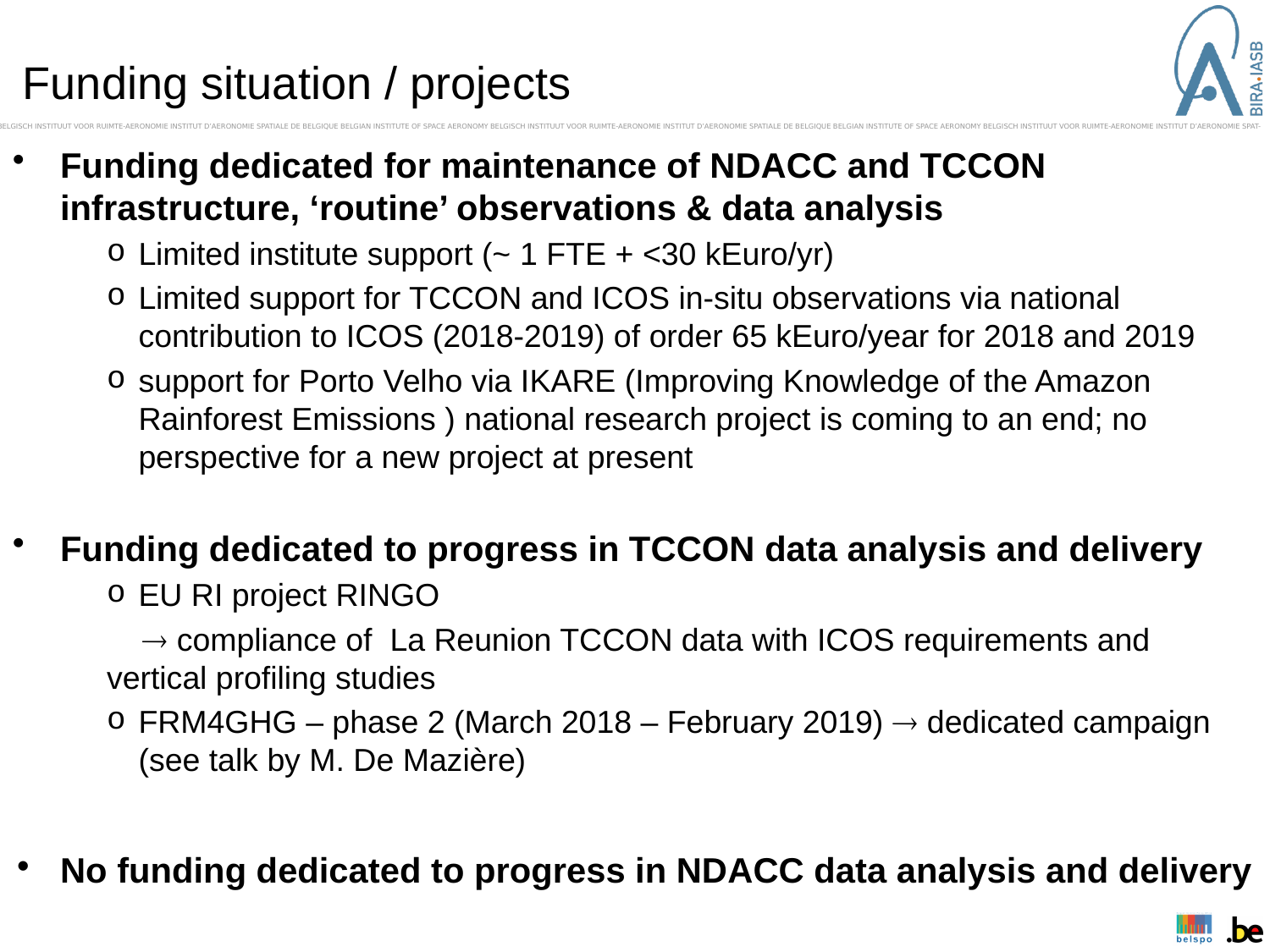

Funding situation / projects
Funding dedicated for maintenance of NDACC and TCCON infrastructure, ‘routine’ observations & data analysis
Limited institute support (~ 1 FTE + <30 kEuro/yr)
Limited support for TCCON and ICOS in-situ observations via national contribution to ICOS (2018-2019) of order 65 kEuro/year for 2018 and 2019
support for Porto Velho via IKARE (Improving Knowledge of the Amazon Rainforest Emissions ) national research project is coming to an end; no perspective for a new project at present

Funding dedicated to progress in TCCON data analysis and delivery
EU RI project RINGO
    → compliance of  La Reunion TCCON data with ICOS requirements and vertical profiling studies
FRM4GHG – phase 2 (March 2018 – February 2019) → dedicated campaign (see talk by M. De Mazière)

No funding dedicated to progress in NDACC data analysis and delivery